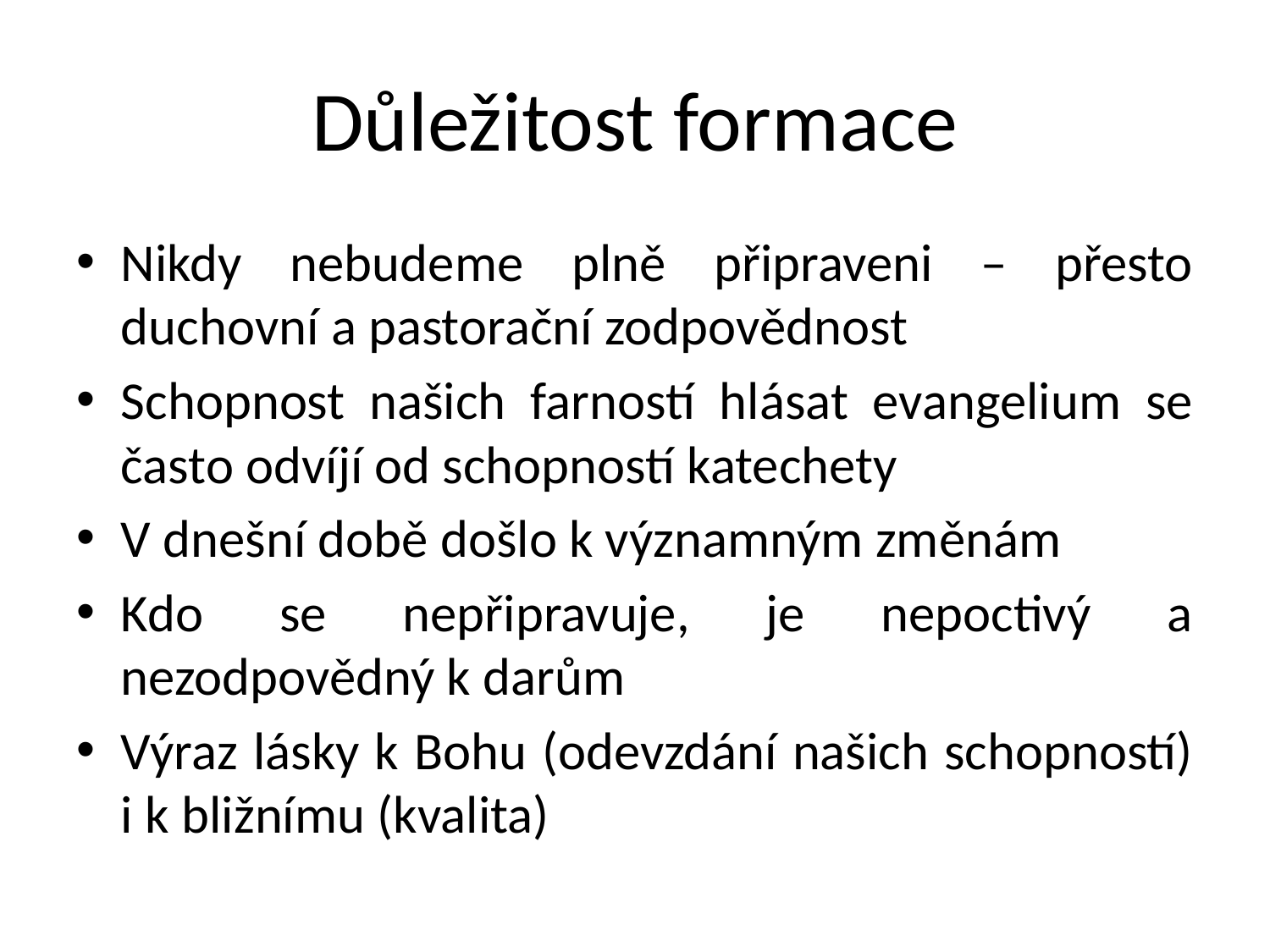

# Důležitost formace
Nikdy nebudeme plně připraveni – přesto duchovní a pastorační zodpovědnost
Schopnost našich farností hlásat evangelium se často odvíjí od schopností katechety
V dnešní době došlo k významným změnám
Kdo se nepřipravuje, je nepoctivý a nezodpovědný k darům
Výraz lásky k Bohu (odevzdání našich schopností) i k bližnímu (kvalita)